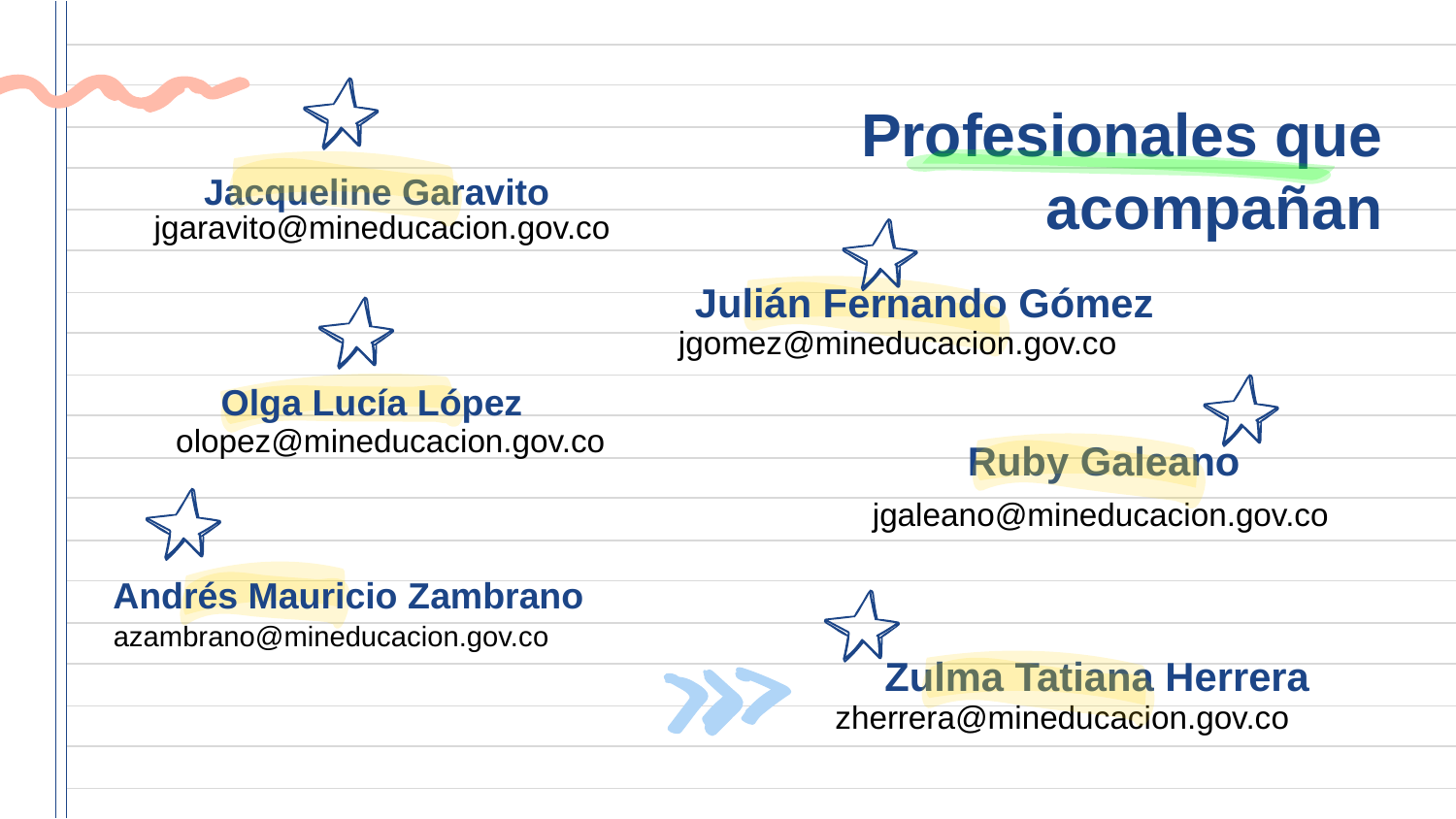

# Profesionales que acompañan

Jacqueline Garavito
jgaravito@mineducacion.gov.co

Julián Fernando Gómez

jgomez@mineducacion.gov.co

Olga Lucía López

olopez@mineducacion.gov.co

Ruby Galeano
jgaleano@mineducacion.gov.co

Andrés Mauricio Zambrano

azambrano@mineducacion.gov.co

Zulma Tatiana Herrera

zherrera@mineducacion.gov.co